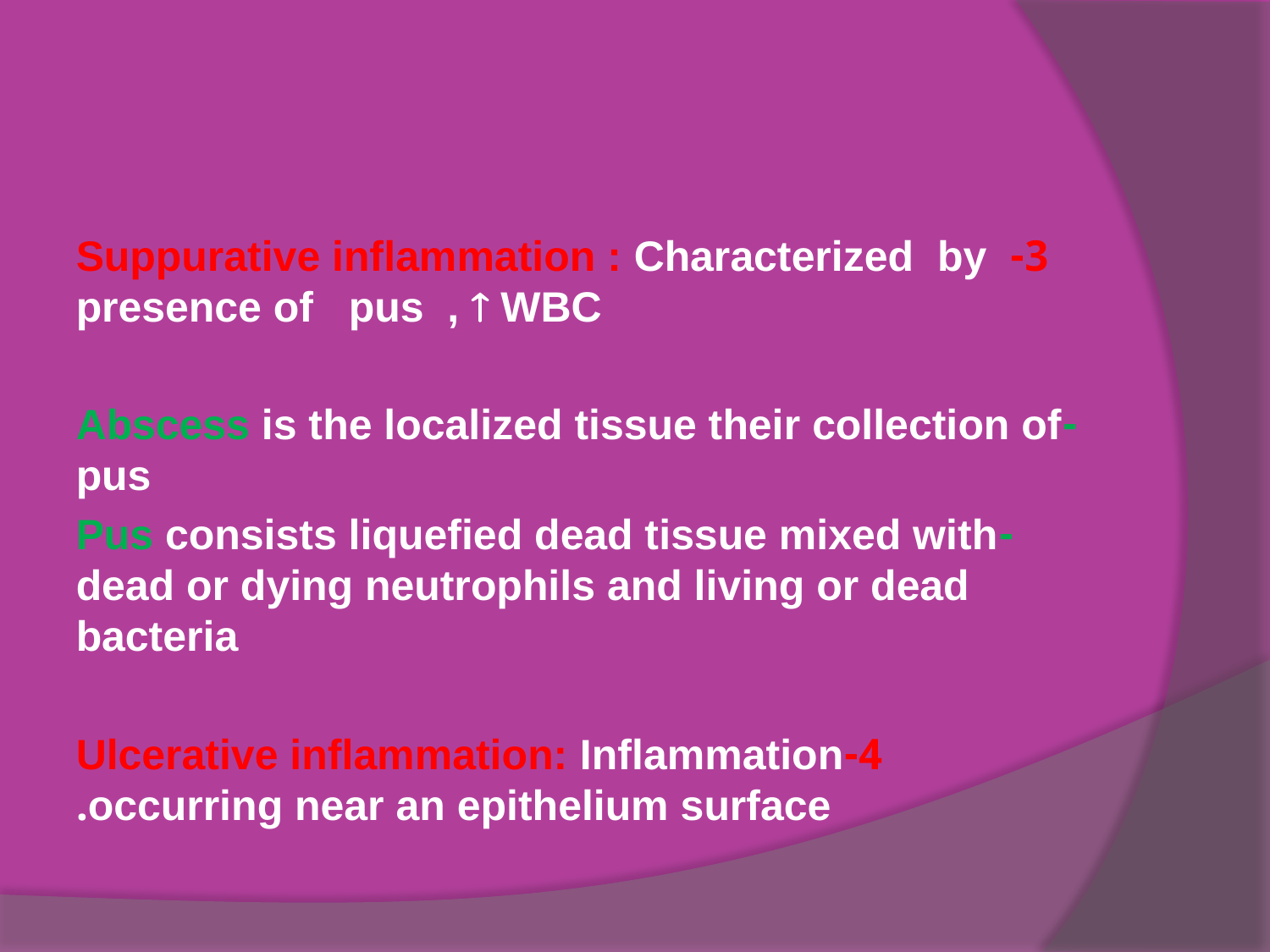

#
3- Suppurative inflammation : Characterized  by  presence of   pus  , ↑ WBC

-Abscess is the localized tissue their collection of pus
-Pus consists liquefied dead tissue mixed with dead or dying neutrophils and living or dead bacteria

4-Ulcerative inflammation: Inflammation occurring near an epithelium surface.